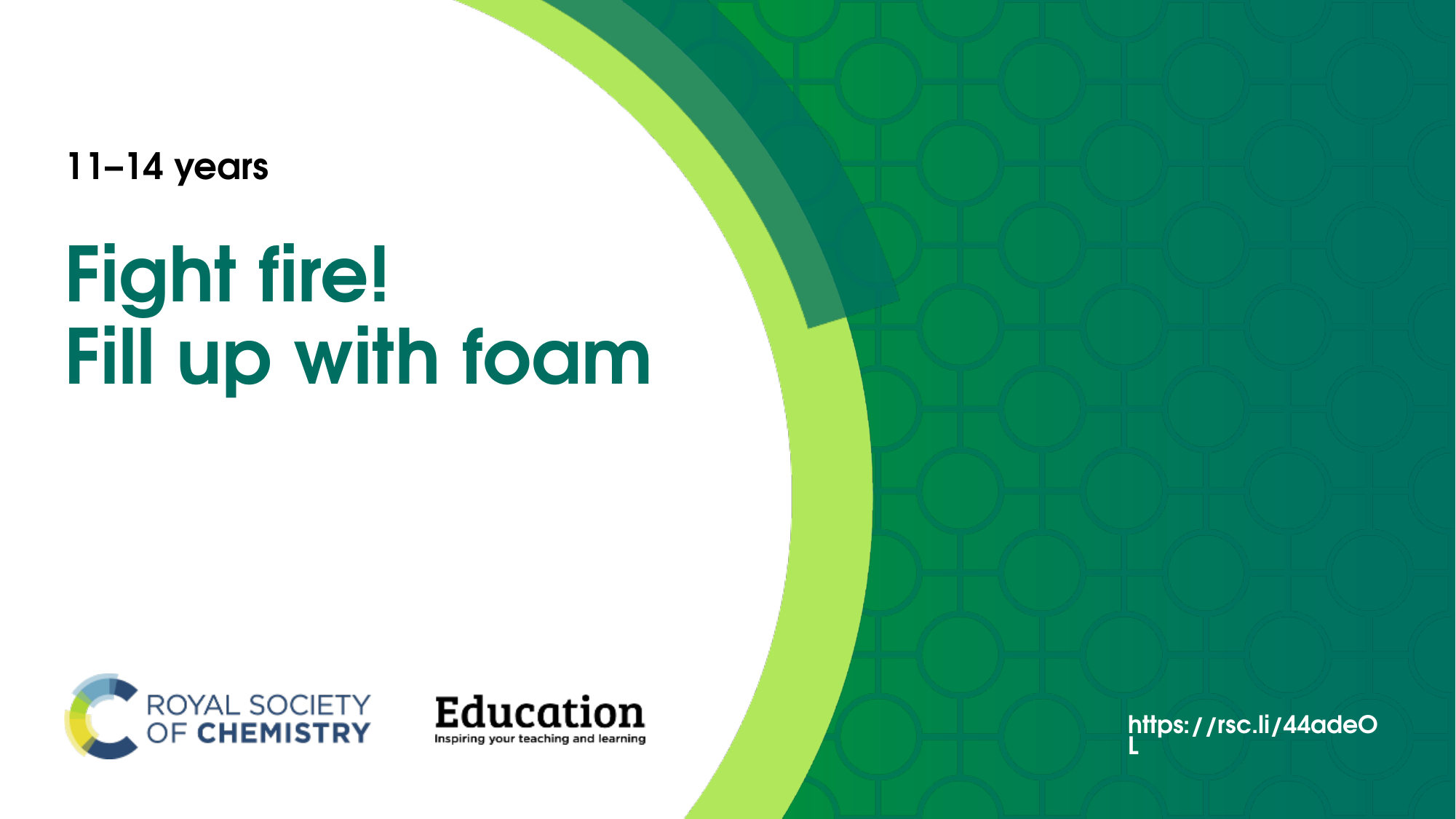

# 11–14 years
Fight fire!
Fill up with foam